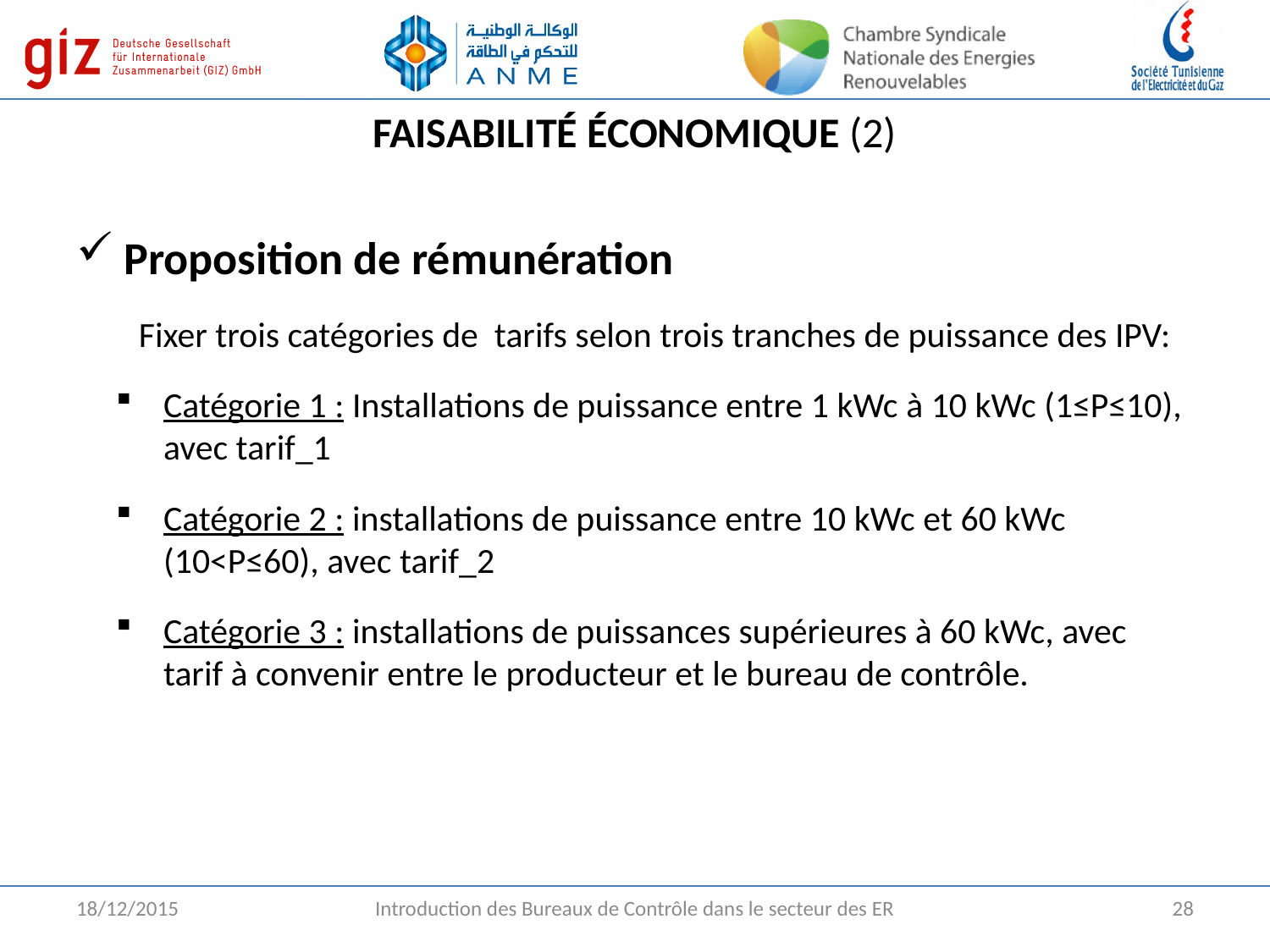

# FAISABILITÉ ÉCONOMIQUE (2)
Proposition de rémunération
Fixer trois catégories de  tarifs selon trois tranches de puissance des IPV:
Catégorie 1 : Installations de puissance entre 1 kWc à 10 kWc (1≤P≤10), avec tarif_1
Catégorie 2 : installations de puissance entre 10 kWc et 60 kWc (10<P≤60), avec tarif_2
Catégorie 3 : installations de puissances supérieures à 60 kWc, avec tarif à convenir entre le producteur et le bureau de contrôle.
18/12/2015
Introduction des Bureaux de Contrôle dans le secteur des ER
28